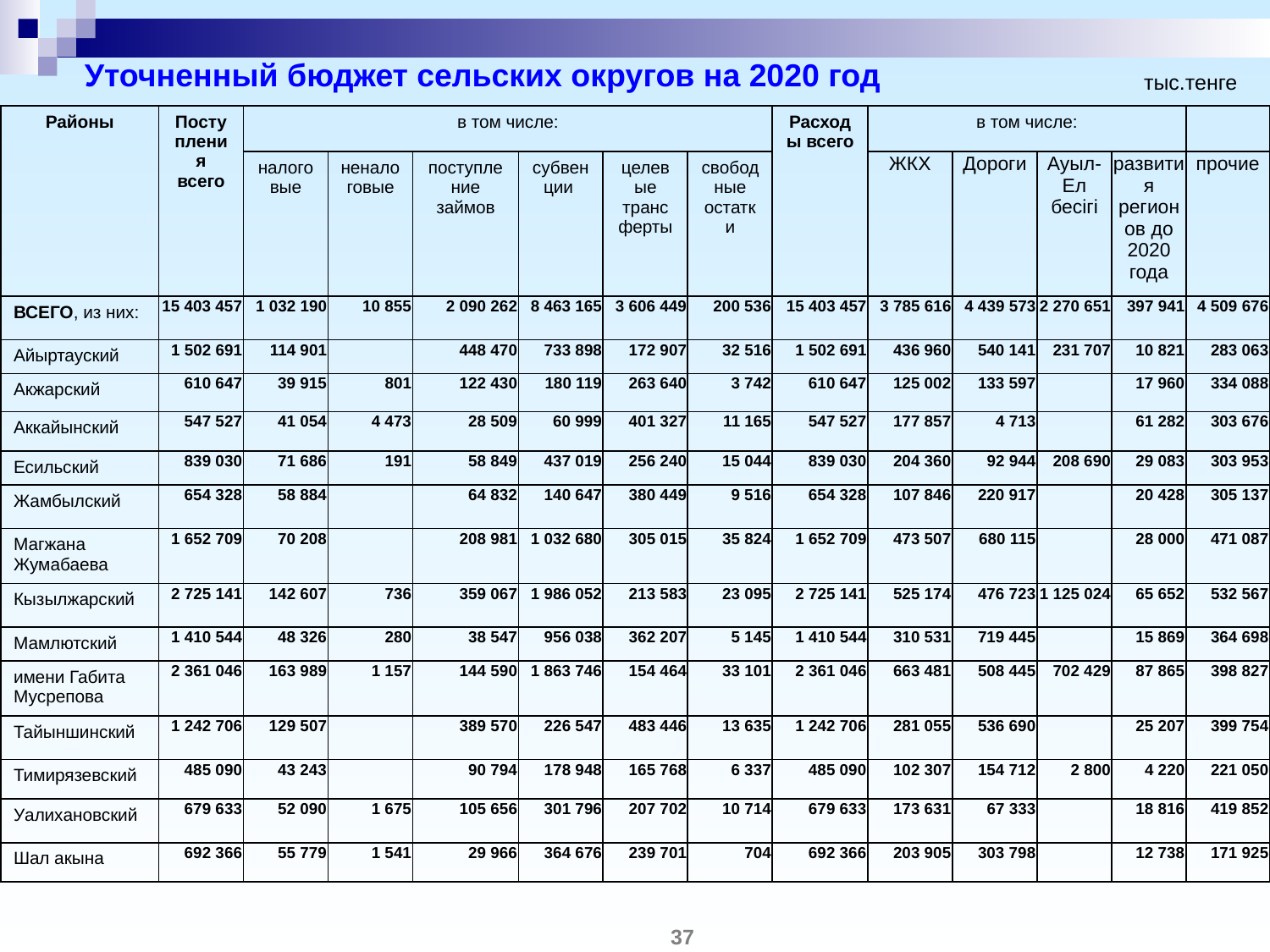

# Уточненный бюджет сельских округов на 2020 год
тыс.тенге
| Районы | Поступления всего | в том числе: |  |  |  |  |  | Расходы всего | в том числе: |  |  |  |  |
| --- | --- | --- | --- | --- | --- | --- | --- | --- | --- | --- | --- | --- | --- |
|  |  | налоговые | неналоговые | поступление займов | субвенции | целевые трансферты | свободные остатки |  | ЖКХ | Дороги | Ауыл-Ел бесігі | развития регионов до 2020 года | прочие |
| ВСЕГО, из них: | 15 403 457 | 1 032 190 | 10 855 | 2 090 262 | 8 463 165 | 3 606 449 | 200 536 | 15 403 457 | 3 785 616 | 4 439 573 | 2 270 651 | 397 941 | 4 509 676 |
| Айыртауский | 1 502 691 | 114 901 |  | 448 470 | 733 898 | 172 907 | 32 516 | 1 502 691 | 436 960 | 540 141 | 231 707 | 10 821 | 283 063 |
| Акжарский | 610 647 | 39 915 | 801 | 122 430 | 180 119 | 263 640 | 3 742 | 610 647 | 125 002 | 133 597 |  | 17 960 | 334 088 |
| Аккайынский | 547 527 | 41 054 | 4 473 | 28 509 | 60 999 | 401 327 | 11 165 | 547 527 | 177 857 | 4 713 |  | 61 282 | 303 676 |
| Есильский | 839 030 | 71 686 | 191 | 58 849 | 437 019 | 256 240 | 15 044 | 839 030 | 204 360 | 92 944 | 208 690 | 29 083 | 303 953 |
| Жамбылский | 654 328 | 58 884 |  | 64 832 | 140 647 | 380 449 | 9 516 | 654 328 | 107 846 | 220 917 |  | 20 428 | 305 137 |
| Магжана Жумабаева | 1 652 709 | 70 208 |  | 208 981 | 1 032 680 | 305 015 | 35 824 | 1 652 709 | 473 507 | 680 115 |  | 28 000 | 471 087 |
| Кызылжарский | 2 725 141 | 142 607 | 736 | 359 067 | 1 986 052 | 213 583 | 23 095 | 2 725 141 | 525 174 | 476 723 | 1 125 024 | 65 652 | 532 567 |
| Мамлютский | 1 410 544 | 48 326 | 280 | 38 547 | 956 038 | 362 207 | 5 145 | 1 410 544 | 310 531 | 719 445 |  | 15 869 | 364 698 |
| имени Габита Мусрепова | 2 361 046 | 163 989 | 1 157 | 144 590 | 1 863 746 | 154 464 | 33 101 | 2 361 046 | 663 481 | 508 445 | 702 429 | 87 865 | 398 827 |
| Тайыншинский | 1 242 706 | 129 507 |  | 389 570 | 226 547 | 483 446 | 13 635 | 1 242 706 | 281 055 | 536 690 |  | 25 207 | 399 754 |
| Тимирязевский | 485 090 | 43 243 |  | 90 794 | 178 948 | 165 768 | 6 337 | 485 090 | 102 307 | 154 712 | 2 800 | 4 220 | 221 050 |
| Уалихановский | 679 633 | 52 090 | 1 675 | 105 656 | 301 796 | 207 702 | 10 714 | 679 633 | 173 631 | 67 333 |  | 18 816 | 419 852 |
| Шал акына | 692 366 | 55 779 | 1 541 | 29 966 | 364 676 | 239 701 | 704 | 692 366 | 203 905 | 303 798 |  | 12 738 | 171 925 |
37